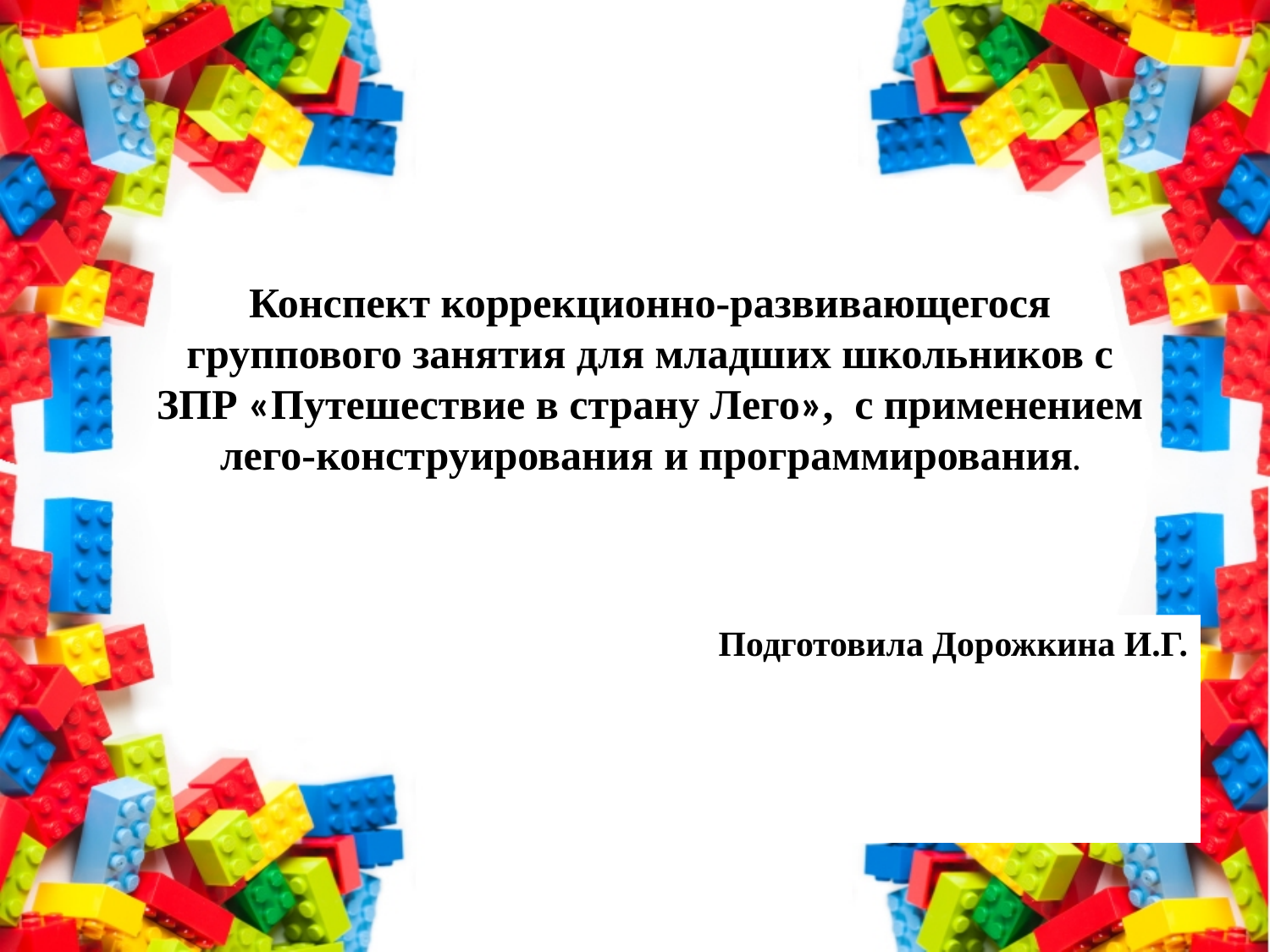

Конспект коррекционно-развивающегося группового занятия для младших школьников с ЗПР «Путешествие в страну Лего»,  с применением лего-конструирования и программирования.
Подготовила Дорожкина И.Г.